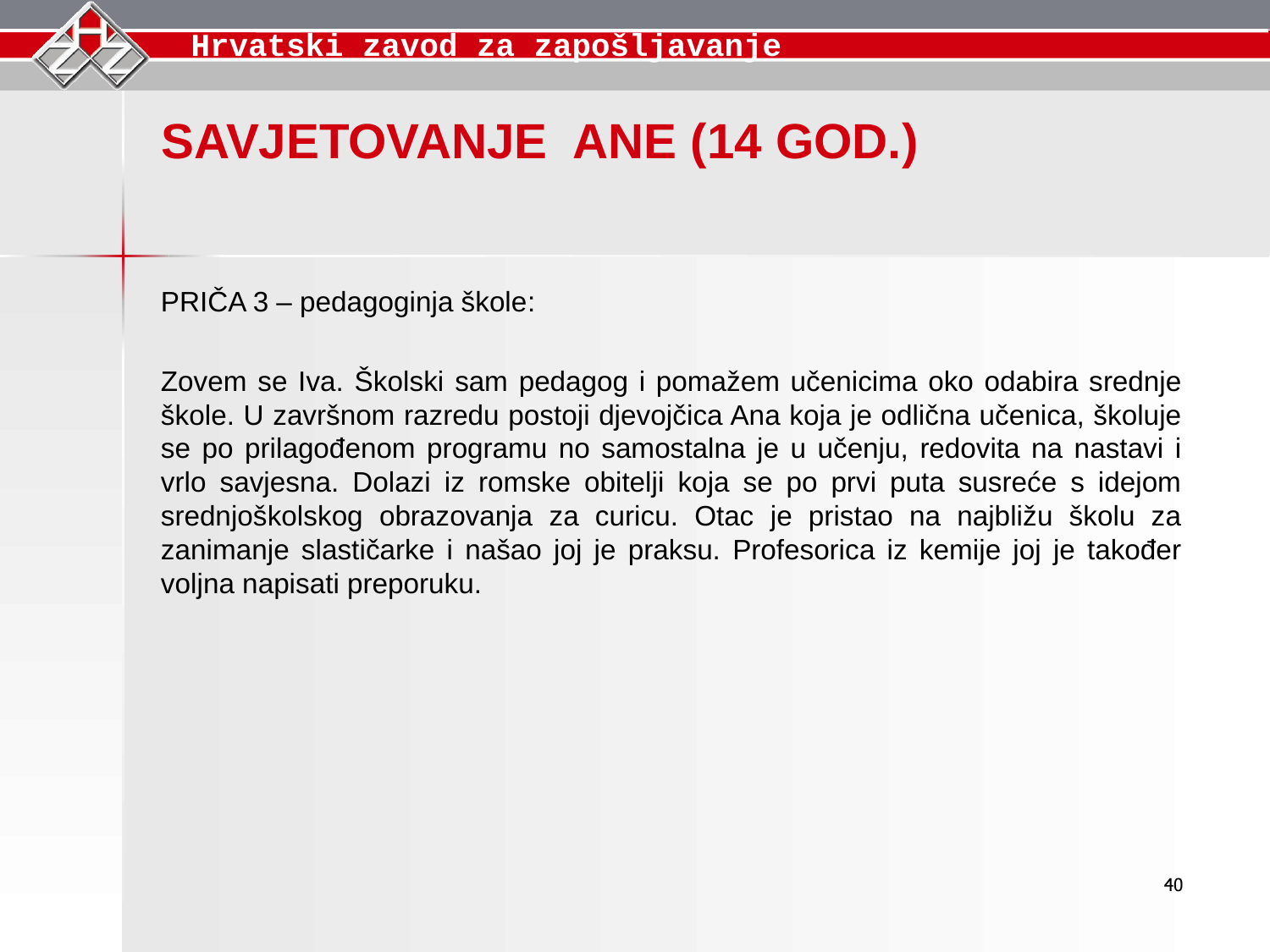

SAVJETOVANJE  ANE (14 GOD.)

PRIČA 3 – pedagoginja škole:

Zovem se Iva. Školski sam pedagog i pomažem učenicima oko odabira srednje škole. U završnom razredu postoji djevojčica Ana koja je odlična učenica, školuje se po prilagođenom programu no samostalna je u učenju, redovita na nastavi i vrlo savjesna. Dolazi iz romske obitelji koja se po prvi puta susreće s idejom srednjoškolskog obrazovanja za curicu. Otac je pristao na najbližu školu za zanimanje slastičarke i našao joj je praksu. Profesorica iz kemije joj je također voljna napisati preporuku.

40